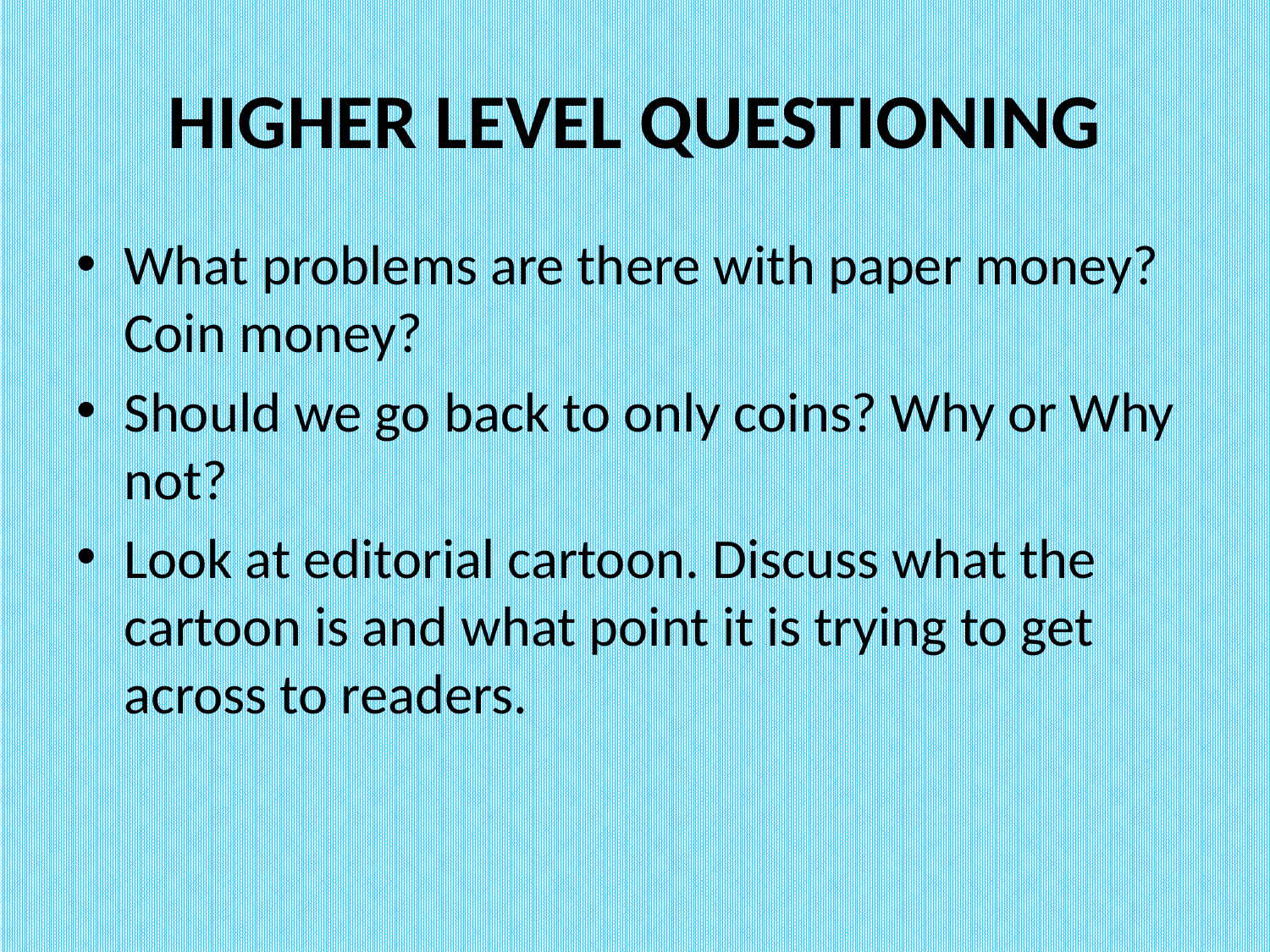

# HIGHER LEVEL QUESTIONING
What problems are there with paper money? Coin money?
Should we go back to only coins? Why or Why not?
Look at editorial cartoon. Discuss what the cartoon is and what point it is trying to get across to readers.